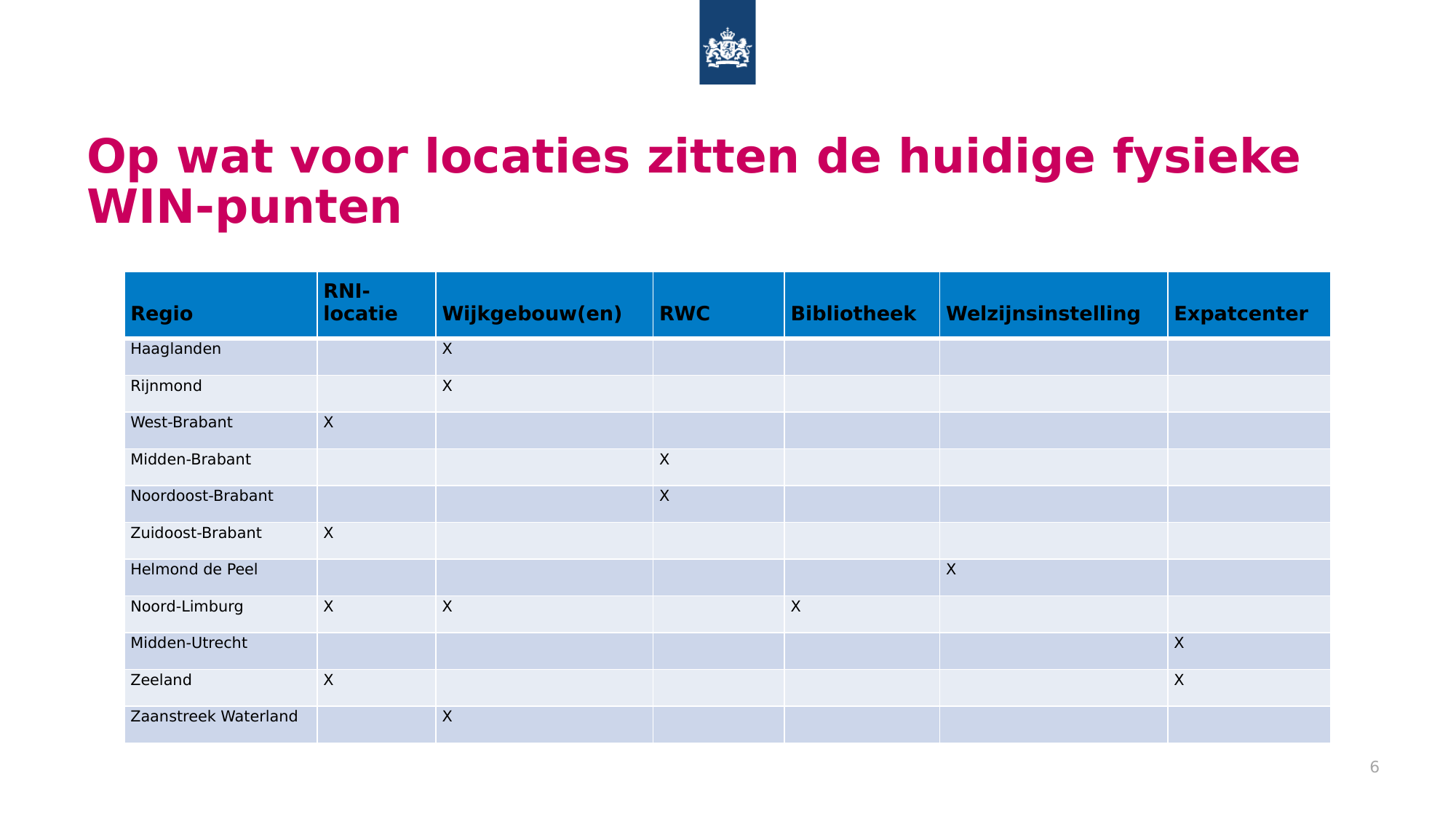

# Op wat voor locaties zitten de huidige fysieke WIN-punten
| Regio | RNI-locatie | Wijkgebouw(en) | RWC | Bibliotheek | Welzijnsinstelling | Expatcenter |
| --- | --- | --- | --- | --- | --- | --- |
| Haaglanden |  | X |  |  |  |  |
| Rijnmond |  | X |  |  |  |  |
| West-Brabant | X |  |  |  |  |  |
| Midden-Brabant |  |  | X |  |  |  |
| Noordoost-Brabant |  |  | X |  |  |  |
| Zuidoost-Brabant | X |  |  |  |  |  |
| Helmond de Peel |  |  |  |  | X |  |
| Noord-Limburg | X | X |  | X |  |  |
| Midden-Utrecht |  |  |  |  |  | X |
| Zeeland | X |  |  |  |  | X |
| Zaanstreek Waterland |  | X |  |  |  |  |

6